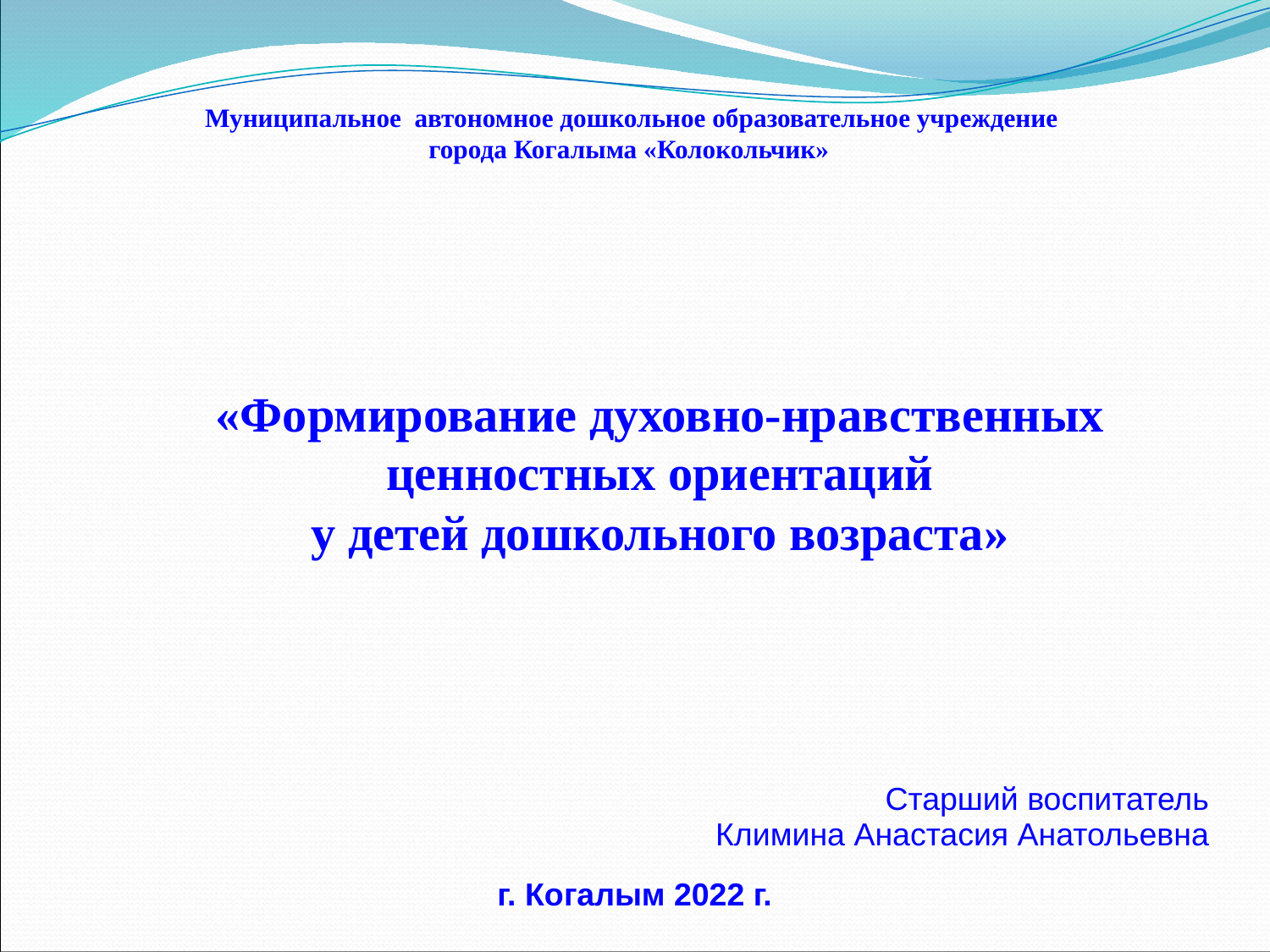

Муниципальное  автономное дошкольное образовательное учреждение
города Когалыма «Колокольчик»
«Формирование духовно-нравственных ценностных ориентаций
у детей дошкольного возраста»

Старший воспитатель
Климина Анастасия Анатольевна
г. Когалым 2022 г.